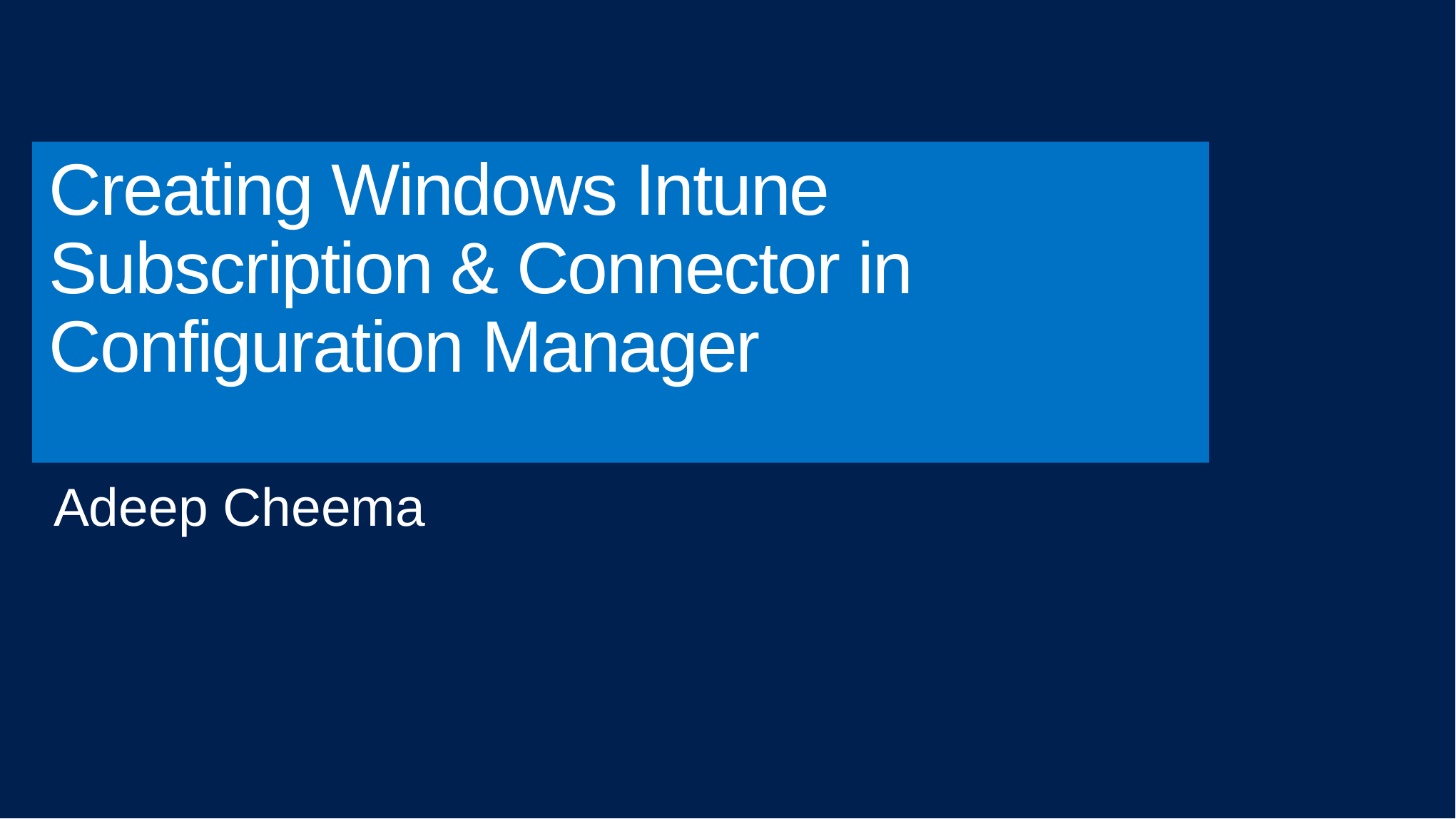

# Creating Windows Intune Subscription & Connector in Configuration Manager
Adeep Cheema